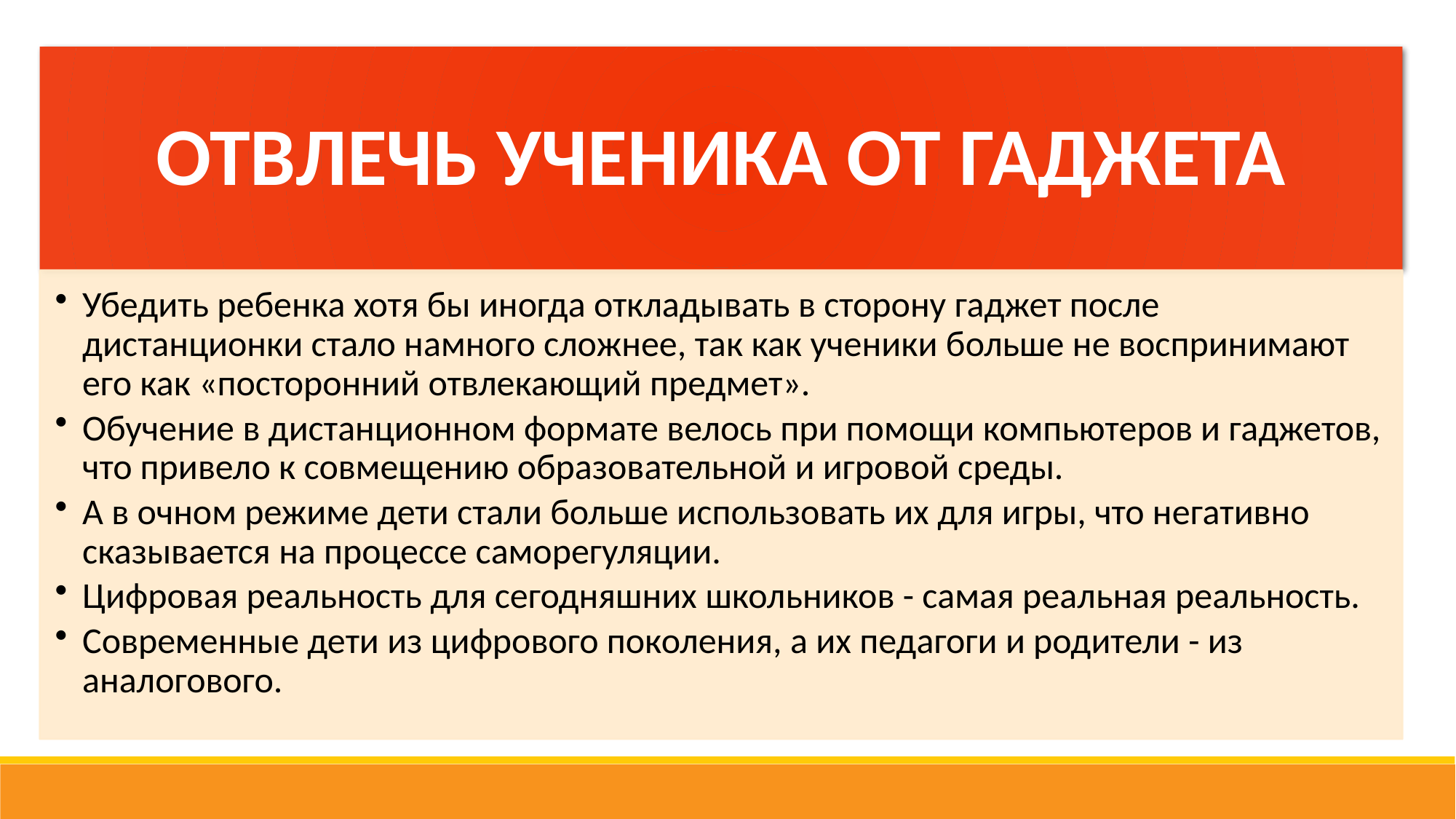

ОТВЛЕЧЬ УЧЕНИКА ОТ ГАДЖЕТА
Убедить ребенка хотя бы иногда откладывать в сторону гаджет после дистанционки стало намного сложнее, так как ученики больше не воспринимают его как «посторонний отвлекающий предмет».
Обучение в дистанционном формате велось при помощи компьютеров и гаджетов, что привело к совмещению образовательной и игровой среды.
А в очном режиме дети стали больше использовать их для игры, что негативно сказывается на процессе саморегуляции.
Цифровая реальность для сегодняшних школьников - самая реальная реальность.
Современные дети из цифрового поколения, а их педагоги и родители - из аналогового.